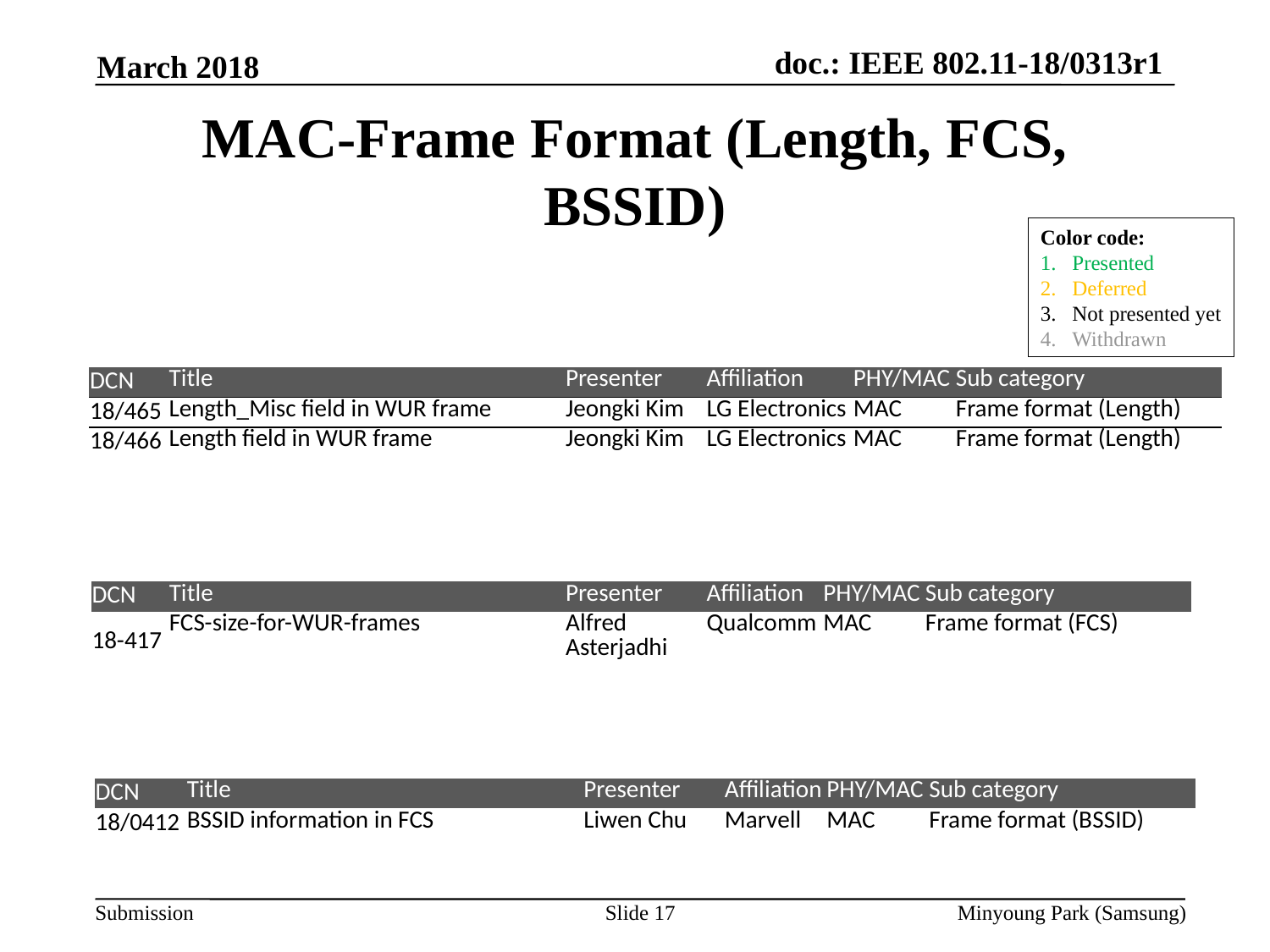

March 2018
# MAC-Frame Format (Length, FCS, BSSID)
Color code:
Presented
Deferred
Not presented yet
Withdrawn
| DCN | Title | Presenter | Affiliation | PHY/MAC | Sub category |
| --- | --- | --- | --- | --- | --- |
| 18/465 | Length\_Misc field in WUR frame | Jeongki Kim | LG Electronics | MAC | Frame format (Length) |
| 18/466 | Length field in WUR frame | Jeongki Kim | LG Electronics | MAC | Frame format (Length) |
| DCN | Title | Presenter | Affiliation | PHY/MAC | Sub category |
| --- | --- | --- | --- | --- | --- |
| 18-417 | FCS-size-for-WUR-frames | Alfred Asterjadhi | Qualcomm | MAC | Frame format (FCS) |
| DCN | Title | Presenter | Affiliation | PHY/MAC | Sub category |
| --- | --- | --- | --- | --- | --- |
| 18/0412 | BSSID information in FCS | Liwen Chu | Marvell | MAC | Frame format (BSSID) |
Slide 17
Minyoung Park (Samsung)